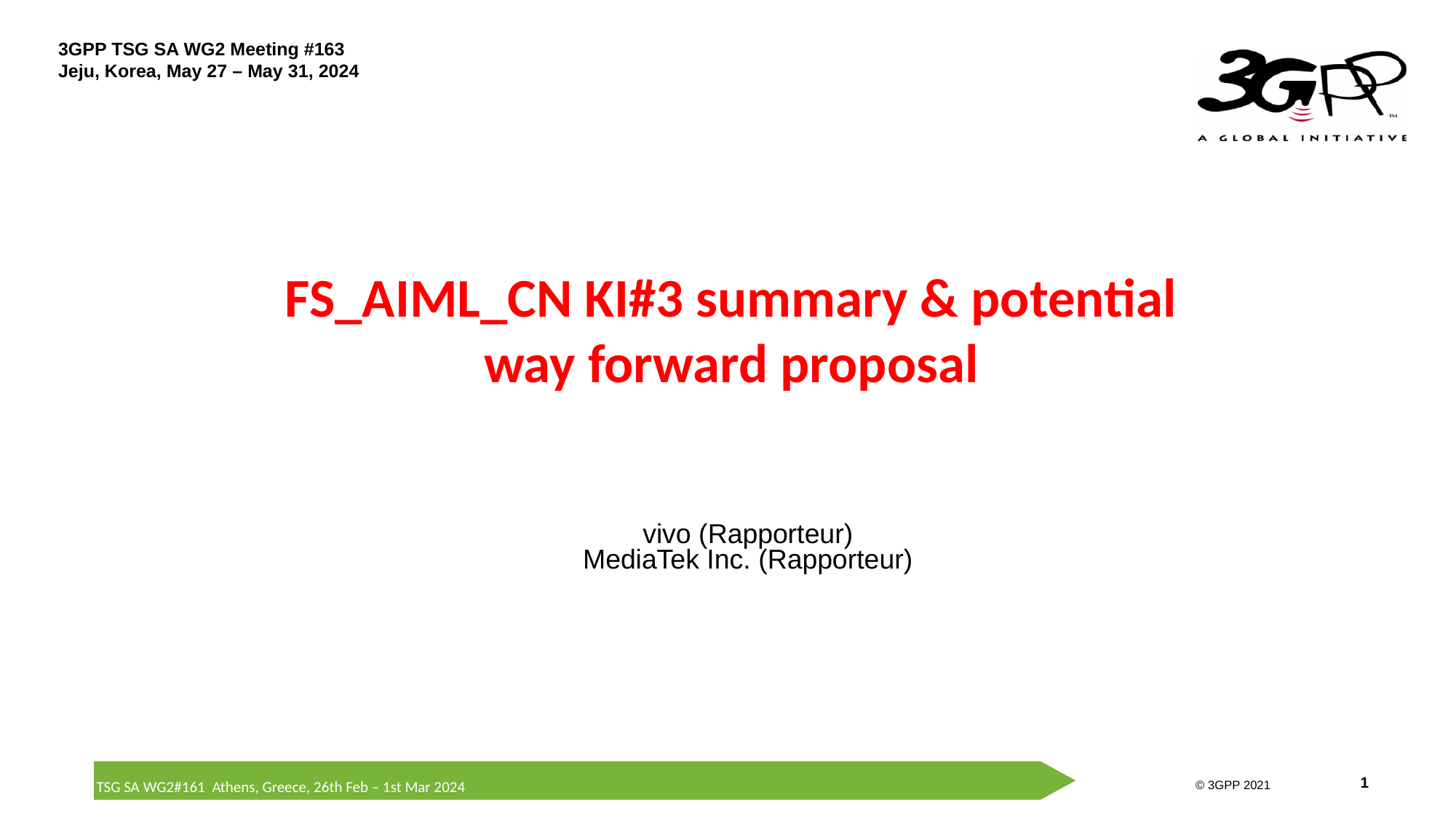

# FS_AIML_CN KI#3 summary & potential way forward proposal

vivo (Rapporteur)
MediaTek Inc. (Rapporteur)